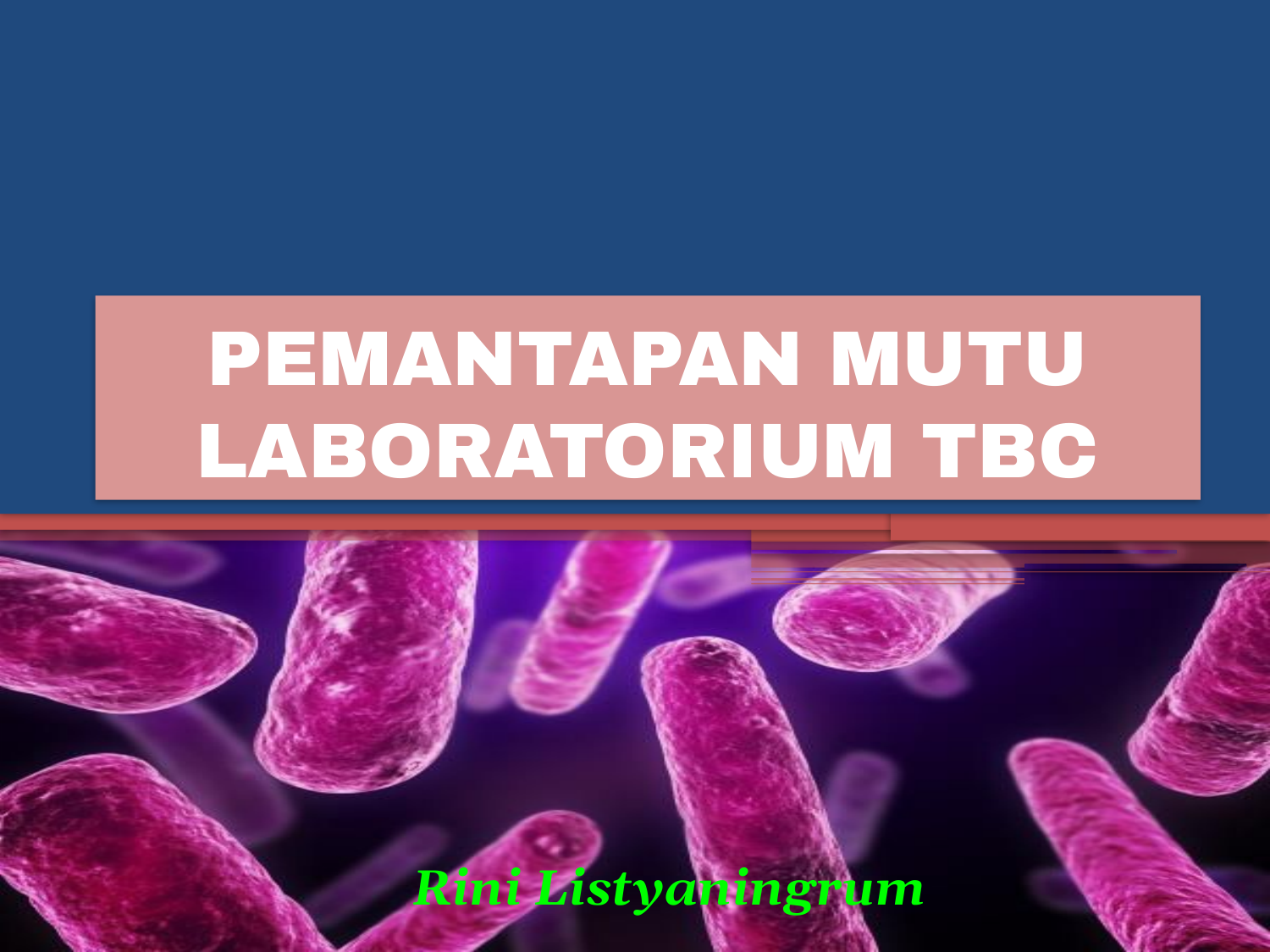

# PEMANTAPAN MUTU LABORATORIUM TBC
Rini Listyaningrum